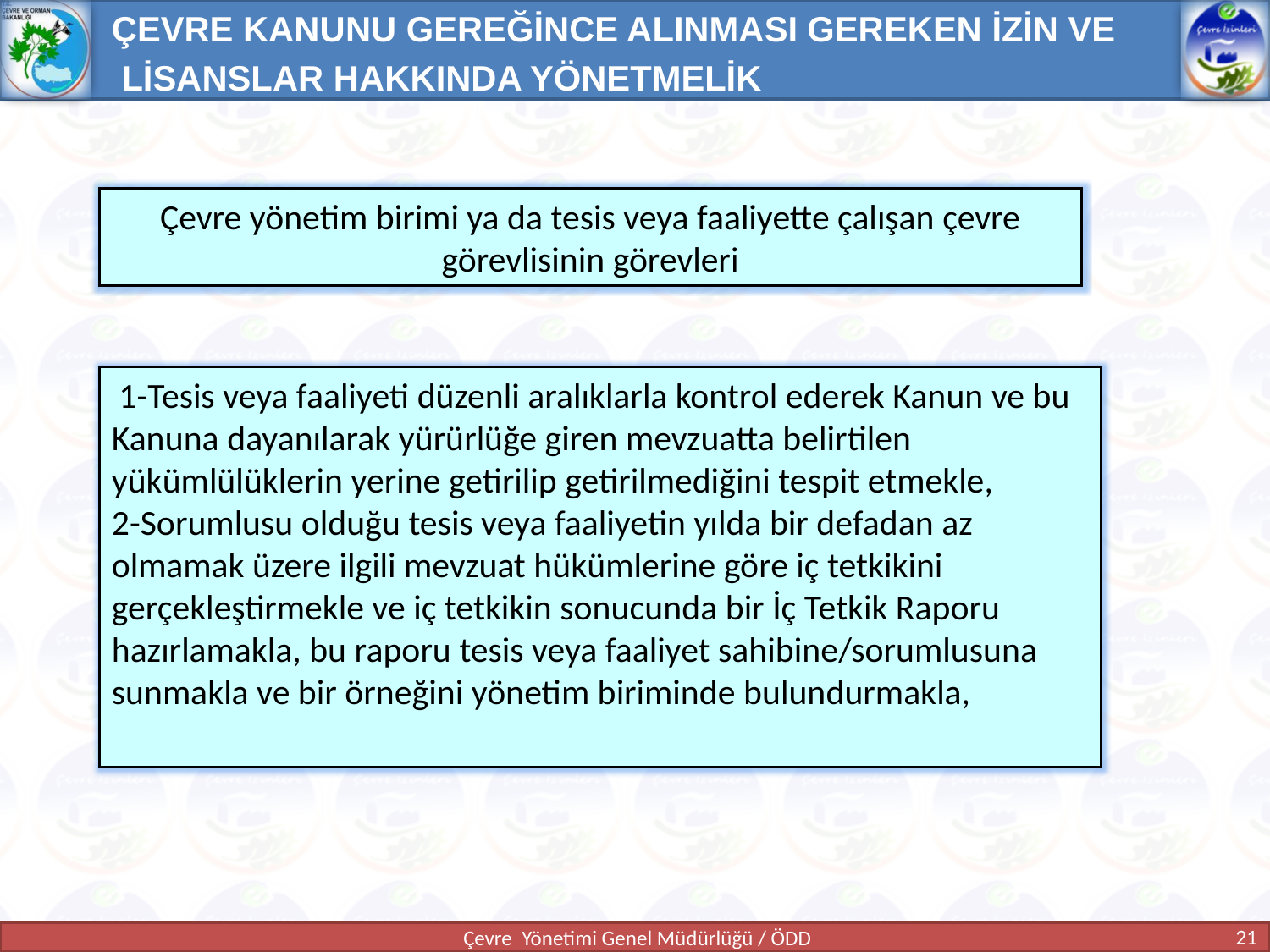

ÇEVRE KANUNU GEREĞİNCE ALINMASI GEREKEN İZİN VE
 LİSANSLAR HAKKINDA YÖNETMELİK
Çevre yönetim birimi ya da tesis veya faaliyette çalışan çevre görevlisinin görevleri
 1-Tesis veya faaliyeti düzenli aralıklarla kontrol ederek Kanun ve bu Kanuna dayanılarak yürürlüğe giren mevzuatta belirtilen yükümlülüklerin yerine getirilip getirilmediğini tespit etmekle,
2-Sorumlusu olduğu tesis veya faaliyetin yılda bir defadan az olmamak üzere ilgili mevzuat hükümlerine göre iç tetkikini gerçekleştirmekle ve iç tetkikin sonucunda bir İç Tetkik Raporu hazırlamakla, bu raporu tesis veya faaliyet sahibine/sorumlusuna sunmakla ve bir örneğini yönetim biriminde bulundurmakla,

21
Çevre  Yönetimi Genel Müdürlüğü / ÖDD